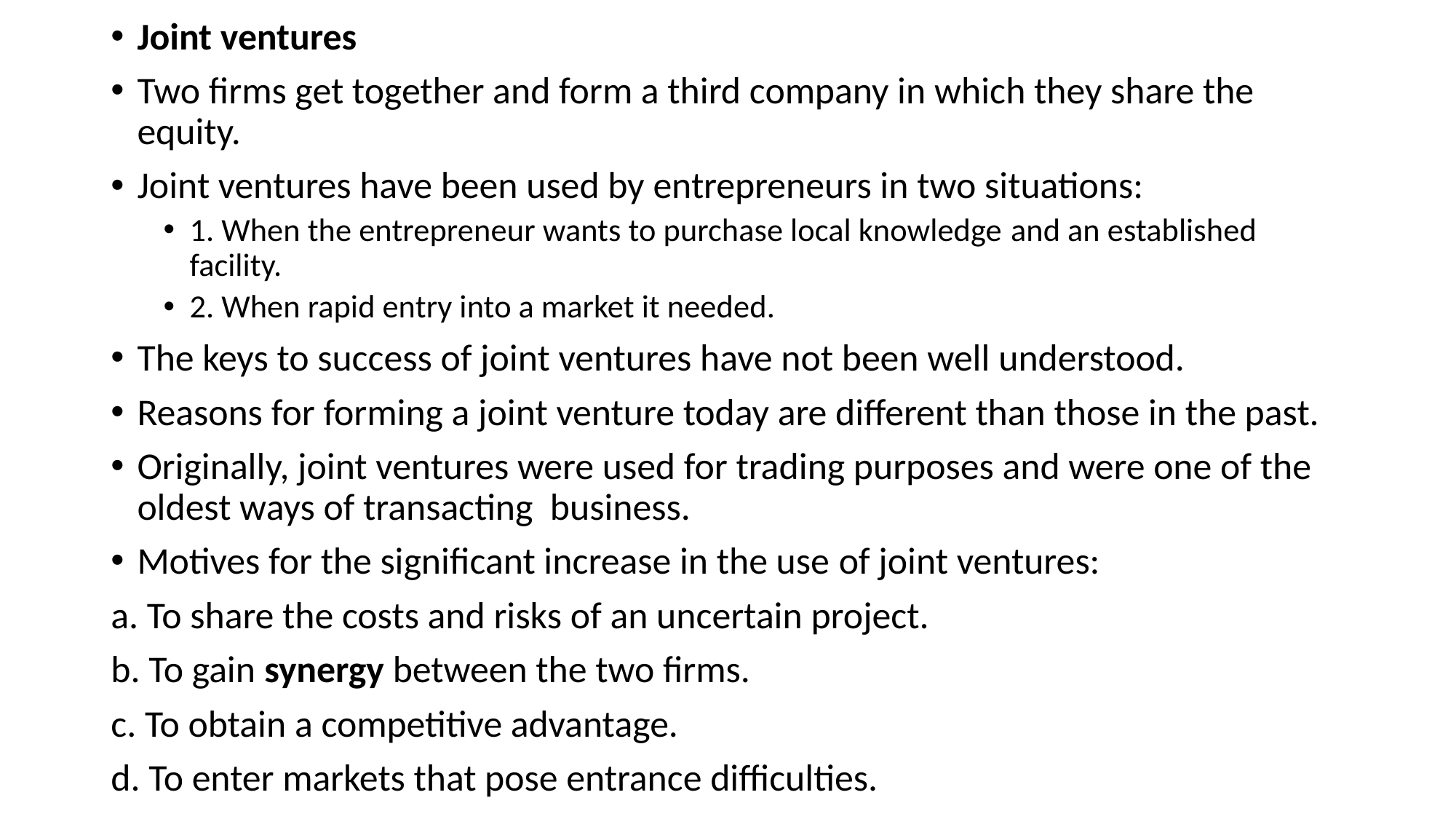

Joint ventures
Two firms get together and form a third company in which they share the equity.
Joint ventures have been used by entrepreneurs in two situations:
1. When the entrepreneur wants to purchase local knowledge and an established facility.
2. When rapid entry into a market it needed.
The keys to success of joint ventures have not been well understood.
Reasons for forming a joint venture today are different than those in the past.
Originally, joint ventures were used for trading purposes and were one of the oldest ways of transacting  business.
Motives for the significant increase in the use of joint ventures:
a. To share the costs and risks of an uncertain project.
b. To gain synergy between the two firms.
c. To obtain a competitive advantage.
d. To enter markets that pose entrance difficulties.